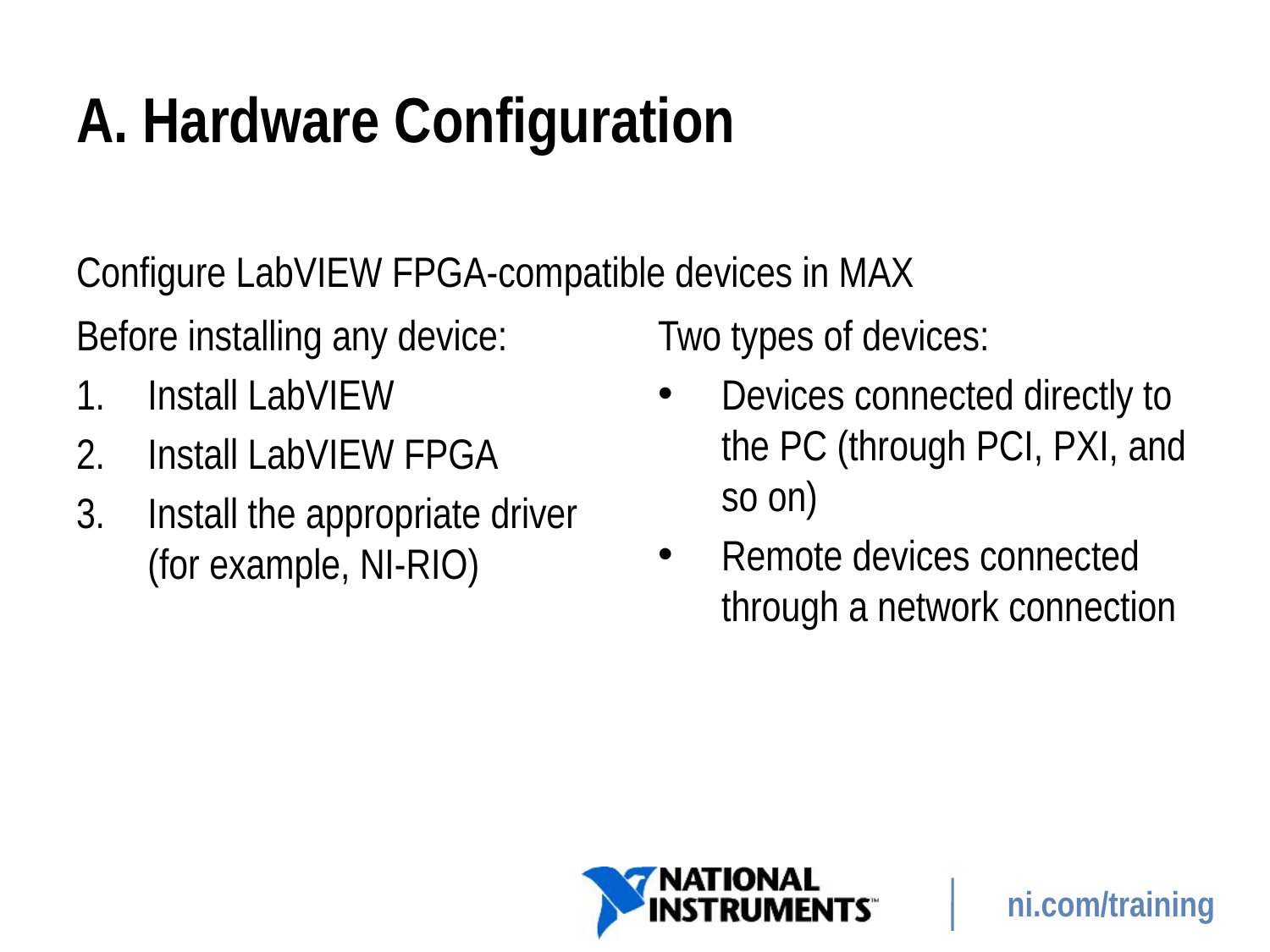

# A. Hardware Configuration
Configure LabVIEW FPGA-compatible devices in MAX
Before installing any device:
Install LabVIEW
Install LabVIEW FPGA
Install the appropriate driver (for example, NI-RIO)

Two types of devices:
Devices connected directly to the PC (through PCI, PXI, and so on)
Remote devices connected through a network connection